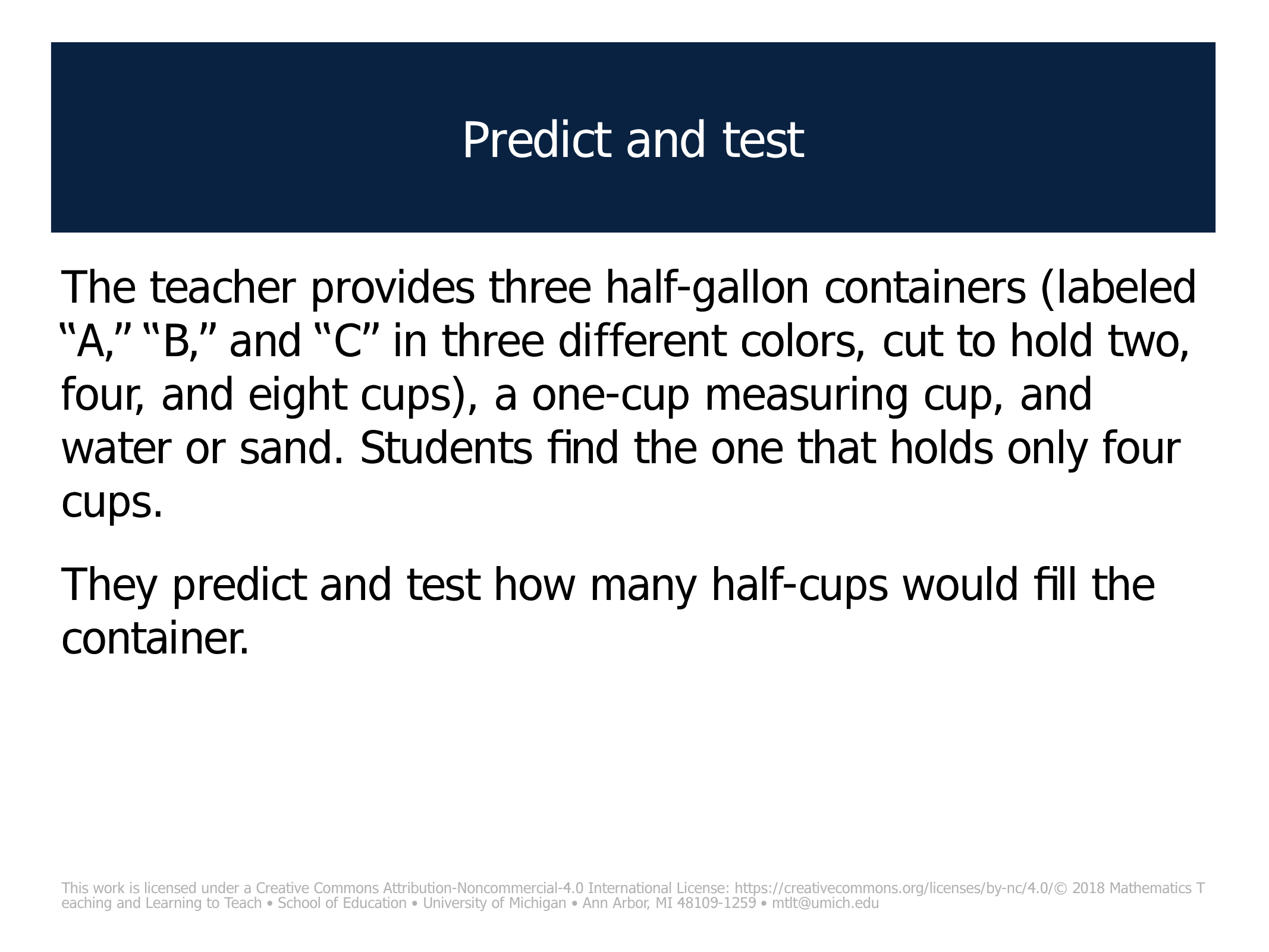

# Predict and test
The teacher provides three half-gallon containers (labeled “A,” “B,” and “C” in three diﬀerent colors, cut to hold two, four, and eight cups), a one-cup measuring cup, and water or sand. Students ﬁnd the one that holds only four cups.
They predict and test how many half-cups would fill the container.
This work is licensed under a Creative Commons Attribution-Noncommercial-4.0 International License: https://creativecommons.org/licenses/by-nc/4.0/
© 2018 Mathematics Teaching and Learning to Teach • School of Education • University of Michigan • Ann Arbor, MI 48109-1259 • mtlt@umich.edu